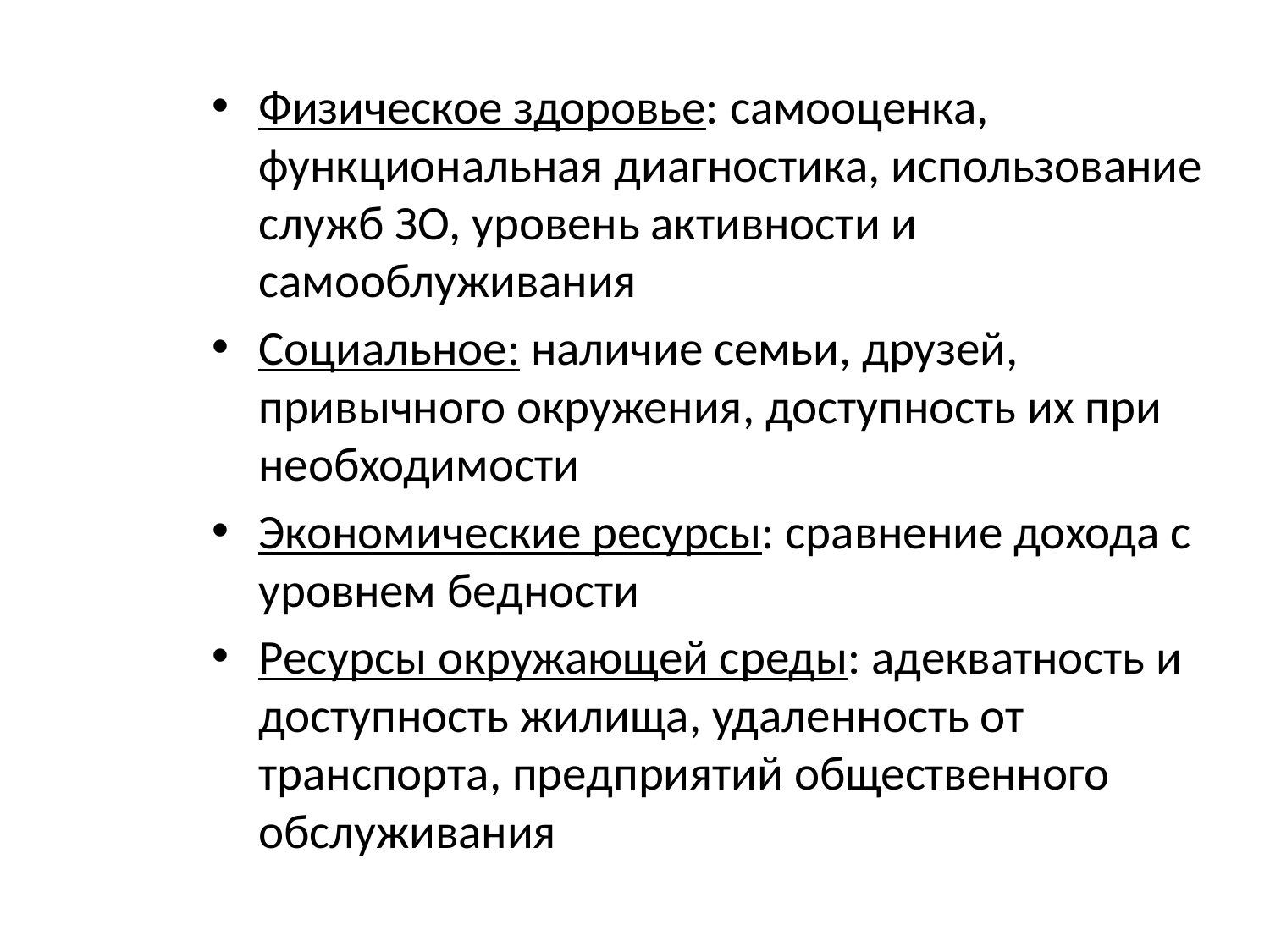

Физическое здоровье: самооценка, функциональная диагностика, использование служб ЗО, уровень активности и самооблуживания
Социальное: наличие семьи, друзей, привычного окружения, доступность их при необходимости
Экономические ресурсы: сравнение дохода с уровнем бедности
Ресурсы окружающей среды: адекватность и доступность жилища, удаленность от транспорта, предприятий общественного обслуживания